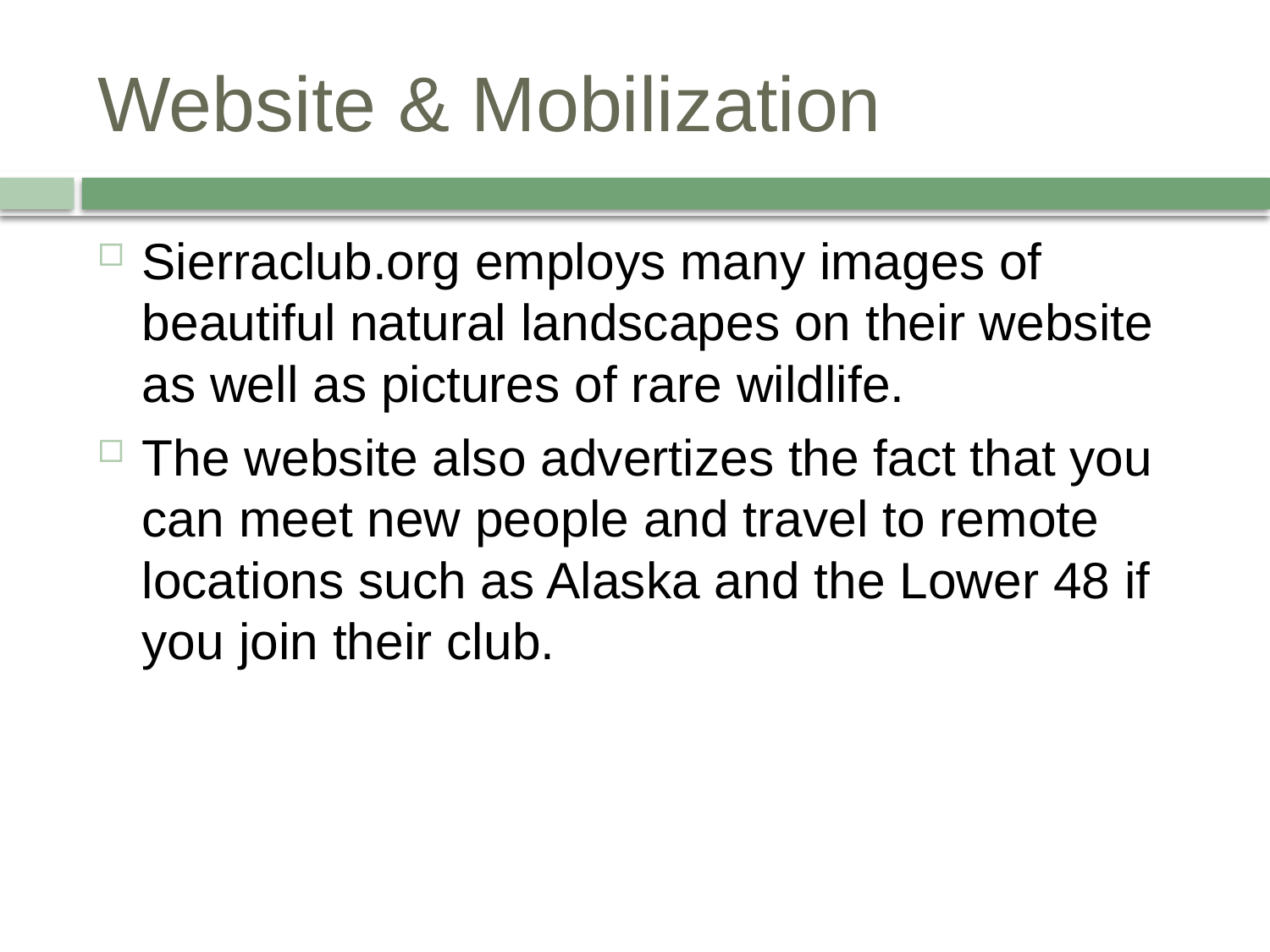

# Website & Mobilization
Sierraclub.org employs many images of beautiful natural landscapes on their website as well as pictures of rare wildlife.
The website also advertizes the fact that you can meet new people and travel to remote locations such as Alaska and the Lower 48 if you join their club.